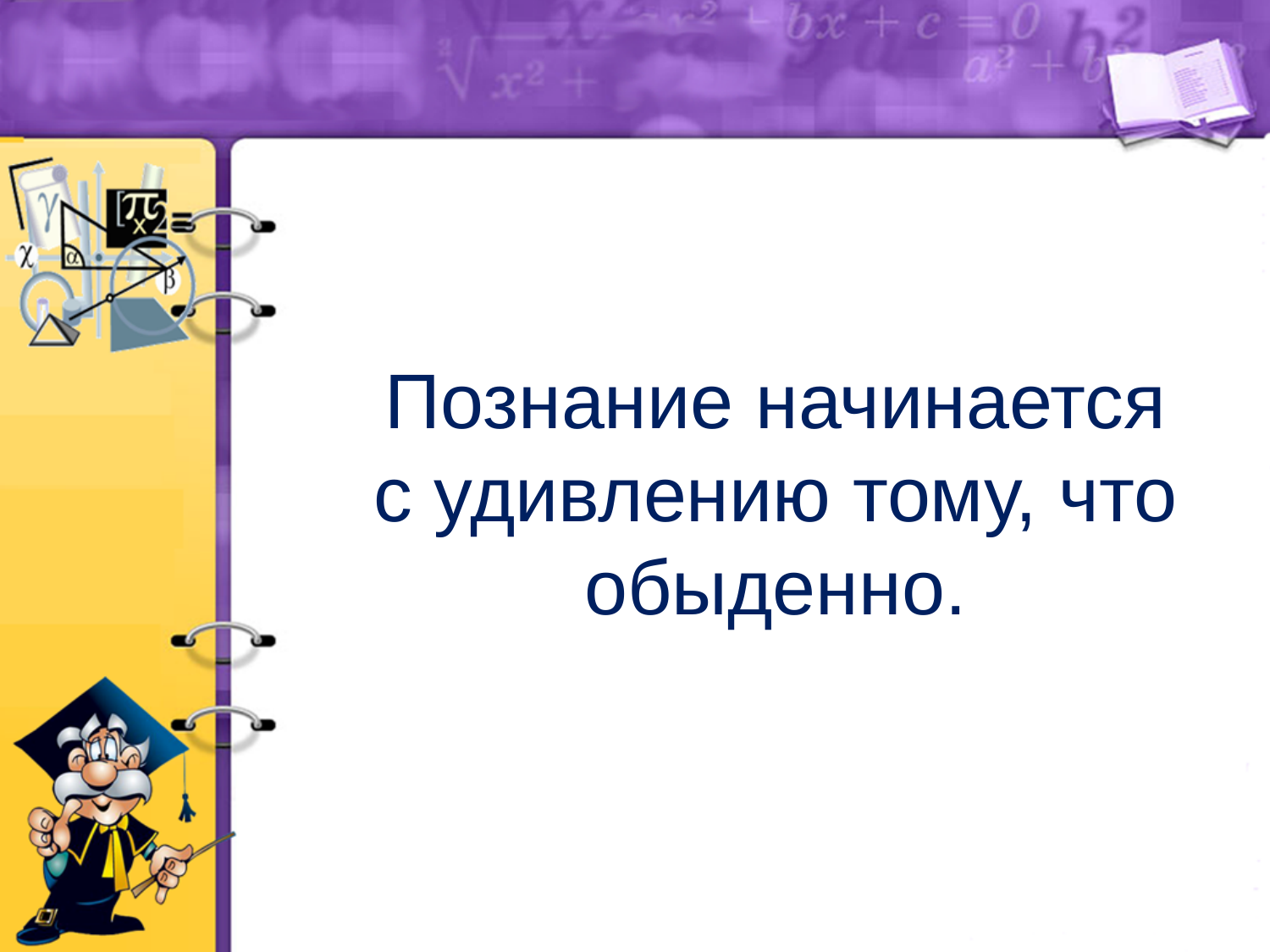

# Познание начинается с удивлению тому, что обыденно.